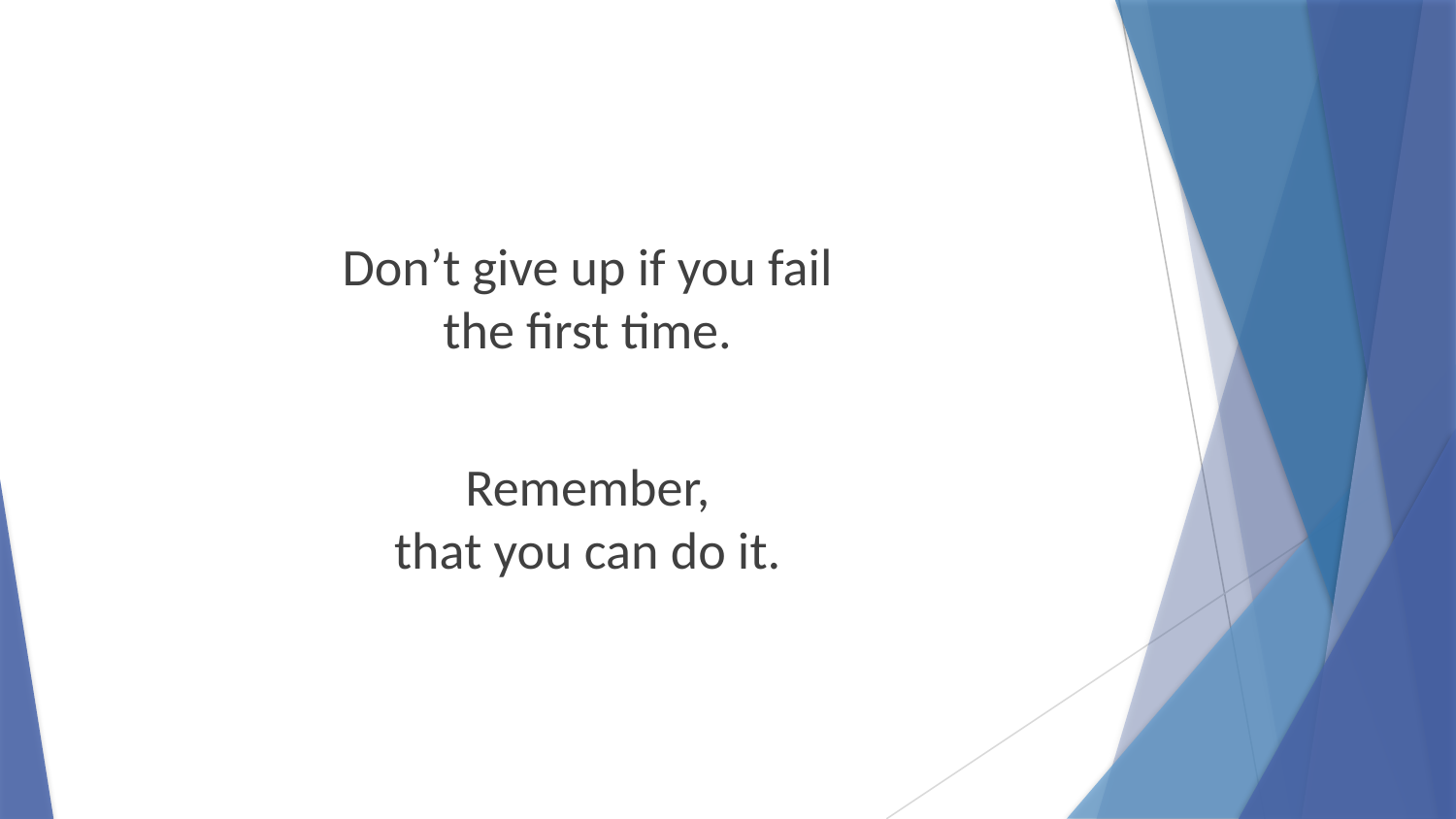

Don’t give up if you fail
the first time.

Remember,
that you can do it.